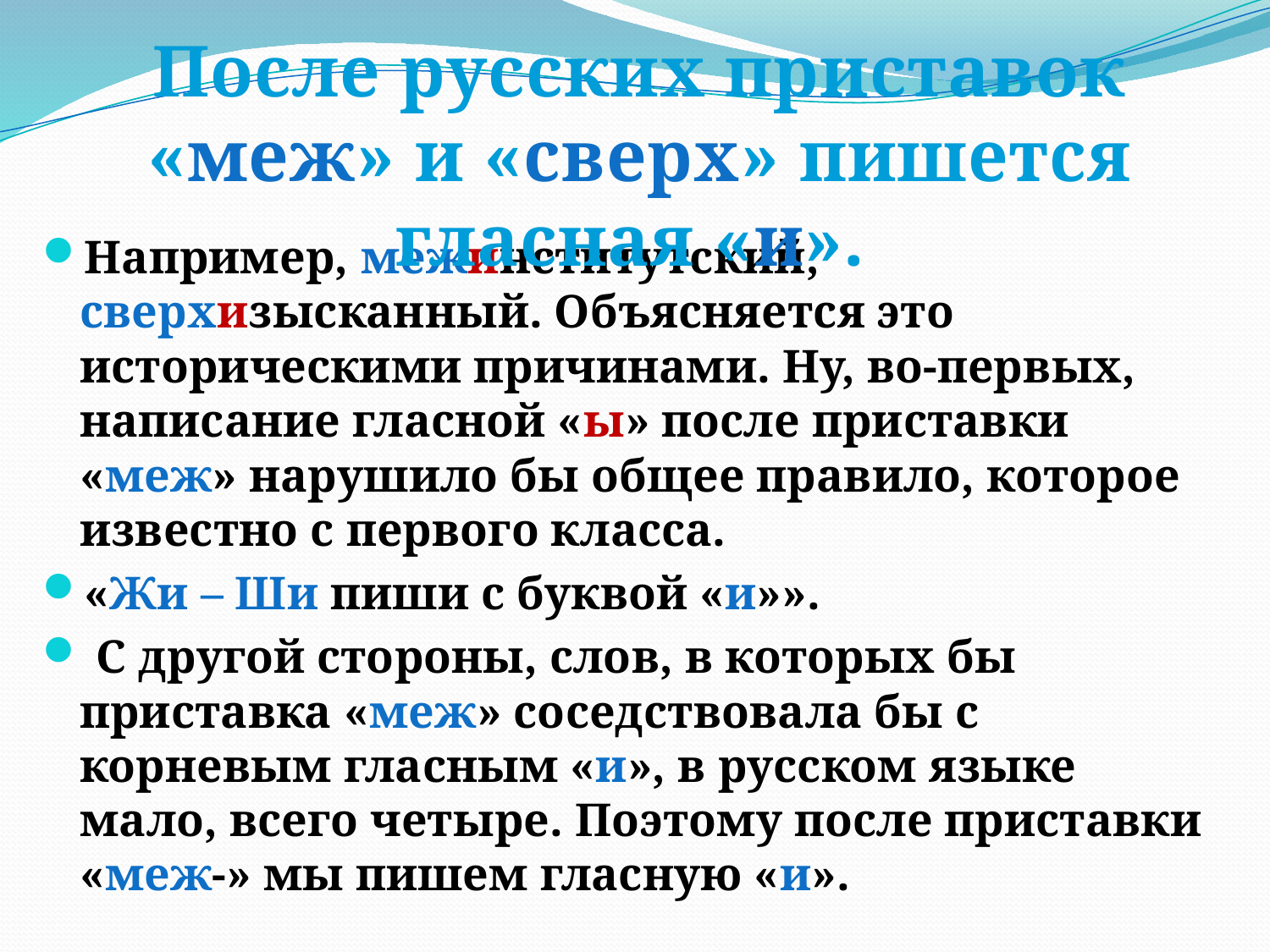

После русских приставок «меж» и «сверх» пишется гласная «и».
Например, межинститутский, сверхизысканный. Объясняется это историческими причинами. Ну, во-первых, написание гласной «ы» после приставки «меж» нарушило бы общее правило, которое известно с первого класса.
«Жи – Ши пиши с буквой «и»».
 С другой стороны, слов, в которых бы приставка «меж» соседствовала бы с корневым гласным «и», в русском языке мало, всего четыре. Поэтому после приставки «меж-» мы пишем гласную «и».